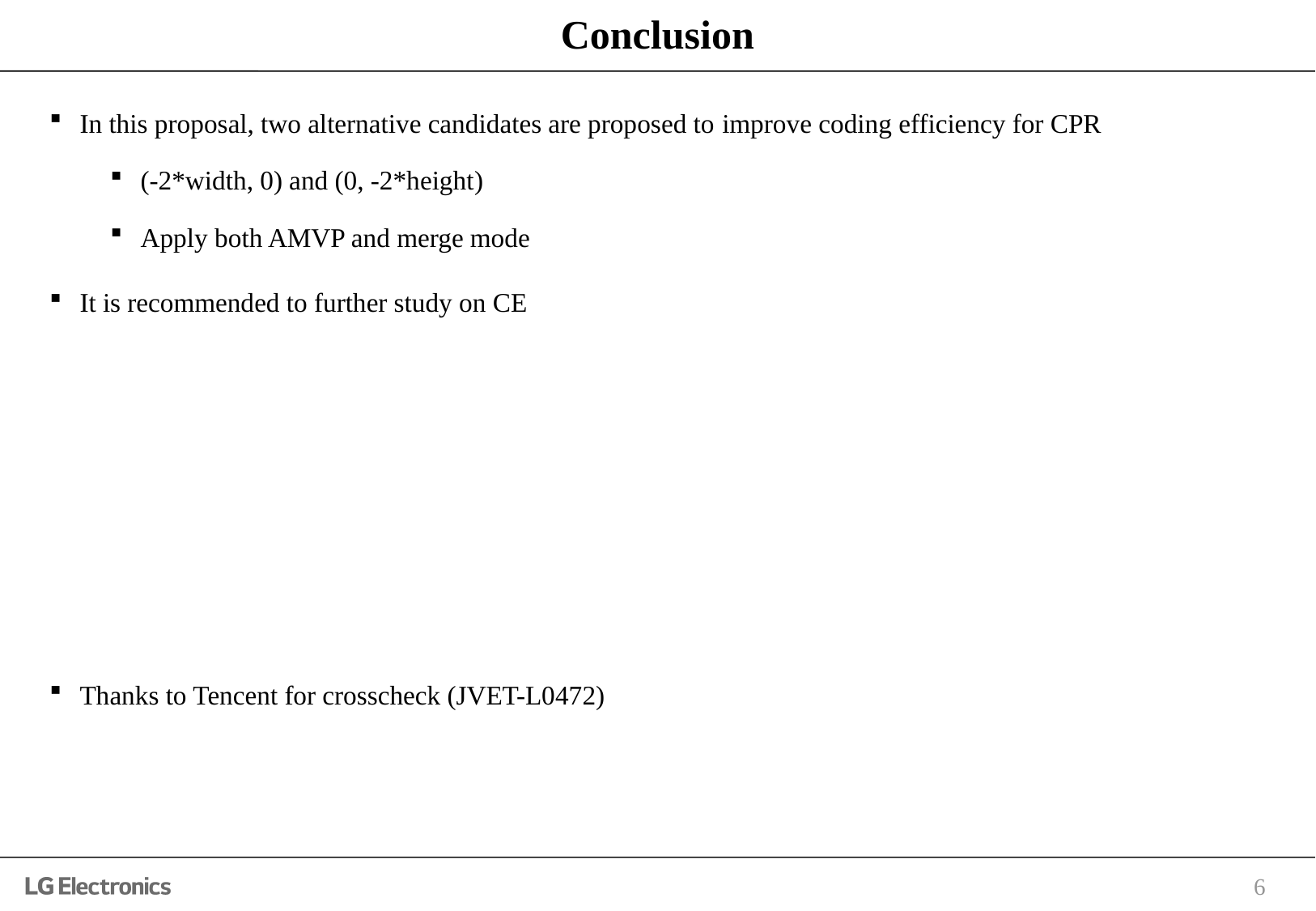

# Conclusion
In this proposal, two alternative candidates are proposed to improve coding efficiency for CPR
(-2*width, 0) and (0, -2*height)
Apply both AMVP and merge mode
It is recommended to further study on CE

Thanks to Tencent for crosscheck (JVET-L0472)

6